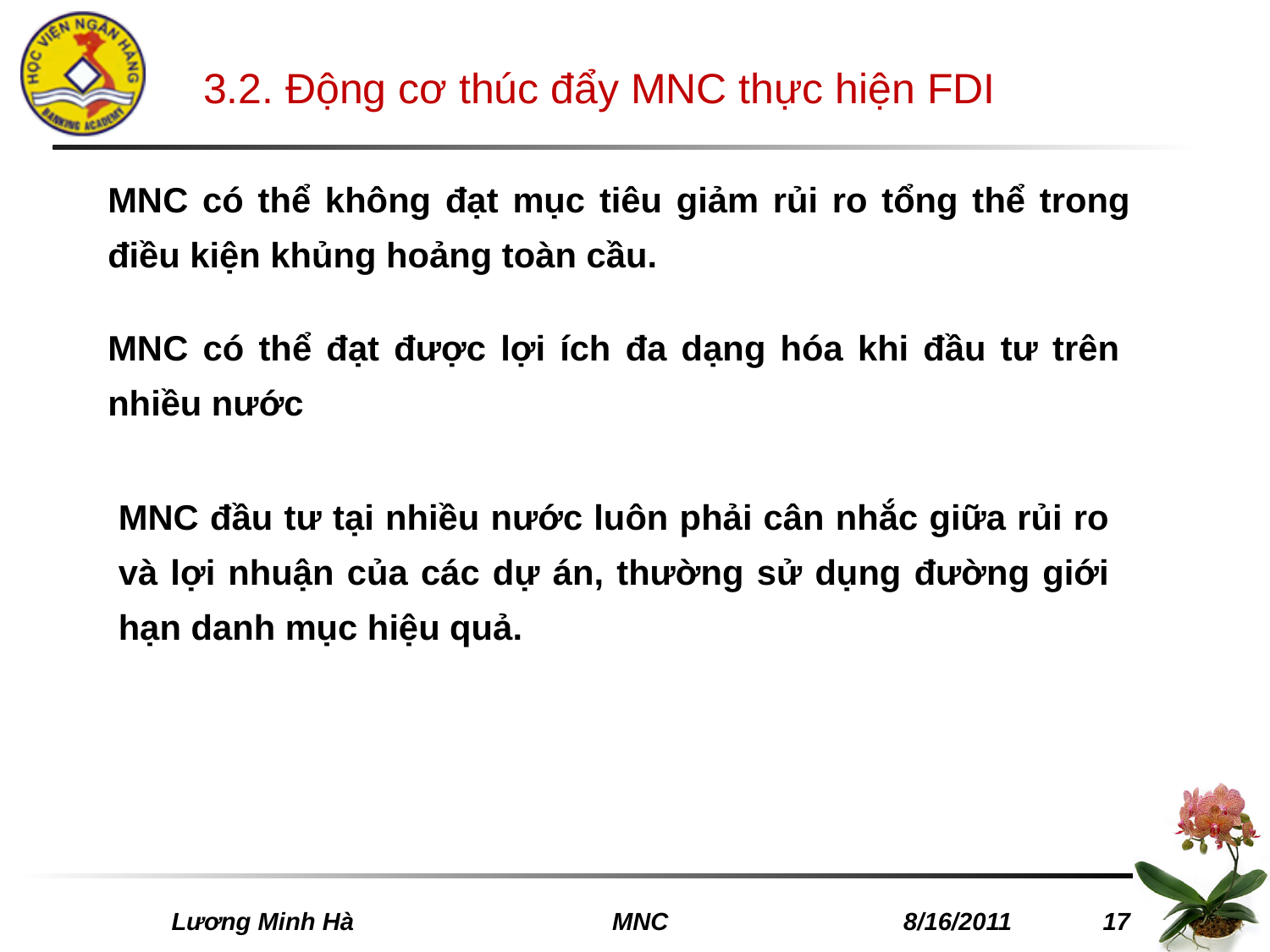

# 3.2. Động cơ thúc đẩy MNC thực hiện FDI
MNC có thể không đạt mục tiêu giảm rủi ro tổng thể trong điều kiện khủng hoảng toàn cầu.
MNC có thể đạt được lợi ích đa dạng hóa khi đầu tư trên nhiều nước
MNC đầu tư tại nhiều nước luôn phải cân nhắc giữa rủi ro và lợi nhuận của các dự án, thường sử dụng đường giới hạn danh mục hiệu quả.
 Lương Minh Hà